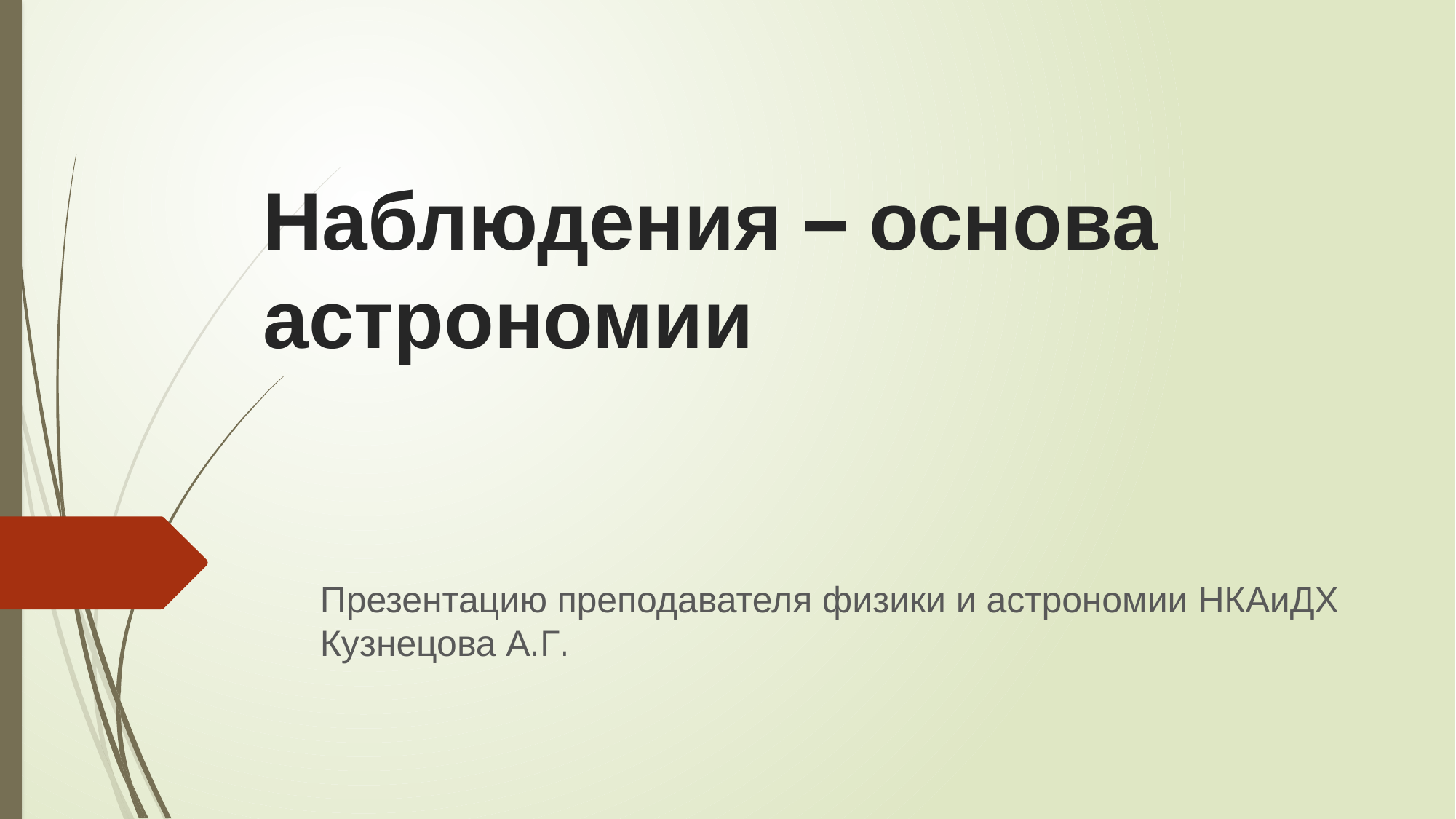

# Наблюдения – основа астрономии
Презентацию преподавателя физики и астрономии НКАиДХ Кузнецова А.Г.